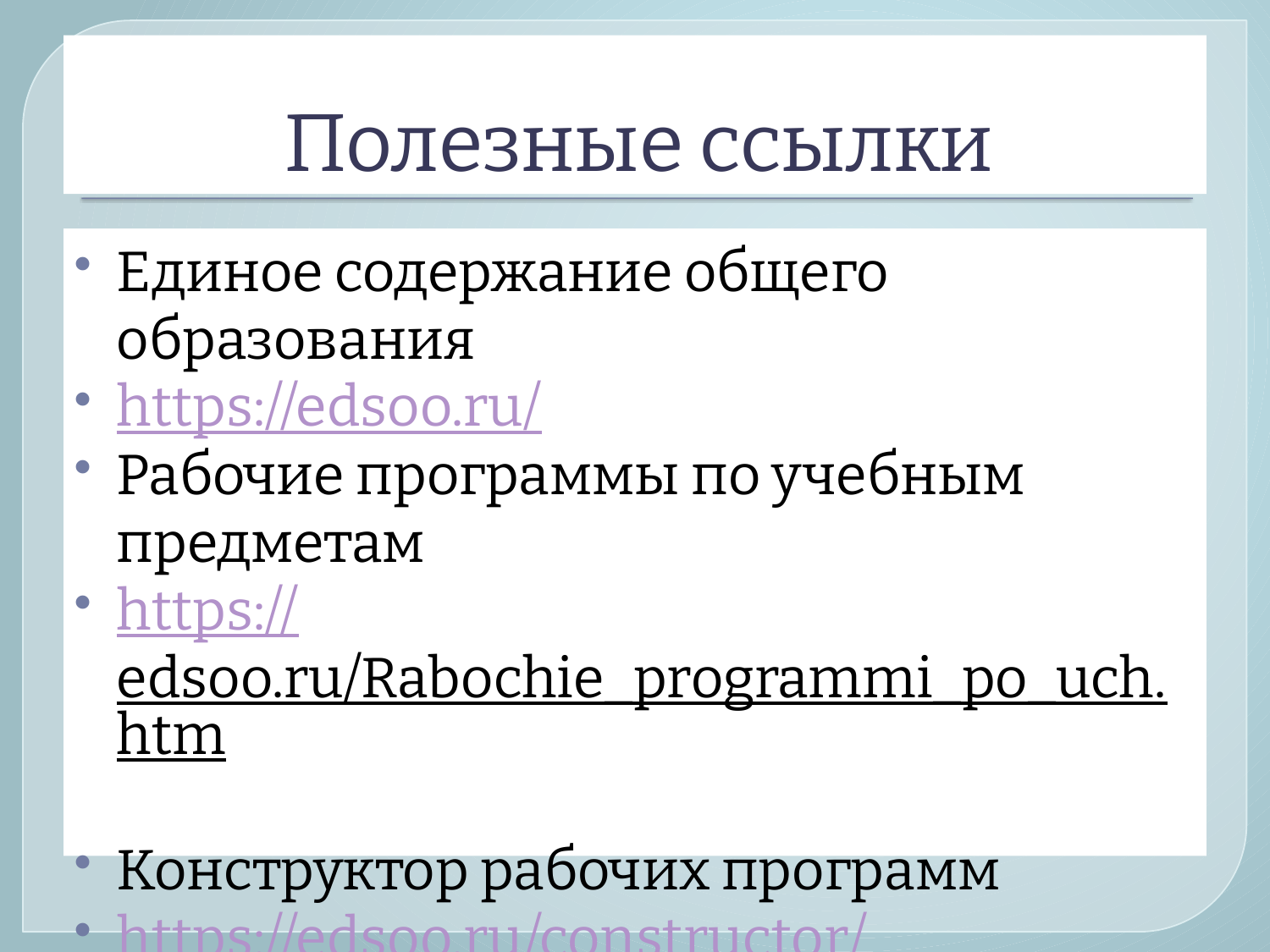

# Полезные ссылки
Единое содержание общего образования
https://edsoo.ru/
Рабочие программы по учебным предметам
https://edsoo.ru/Rabochie_programmi_po_uch.htm
Конструктор рабочих программ
https://edsoo.ru/constructor/